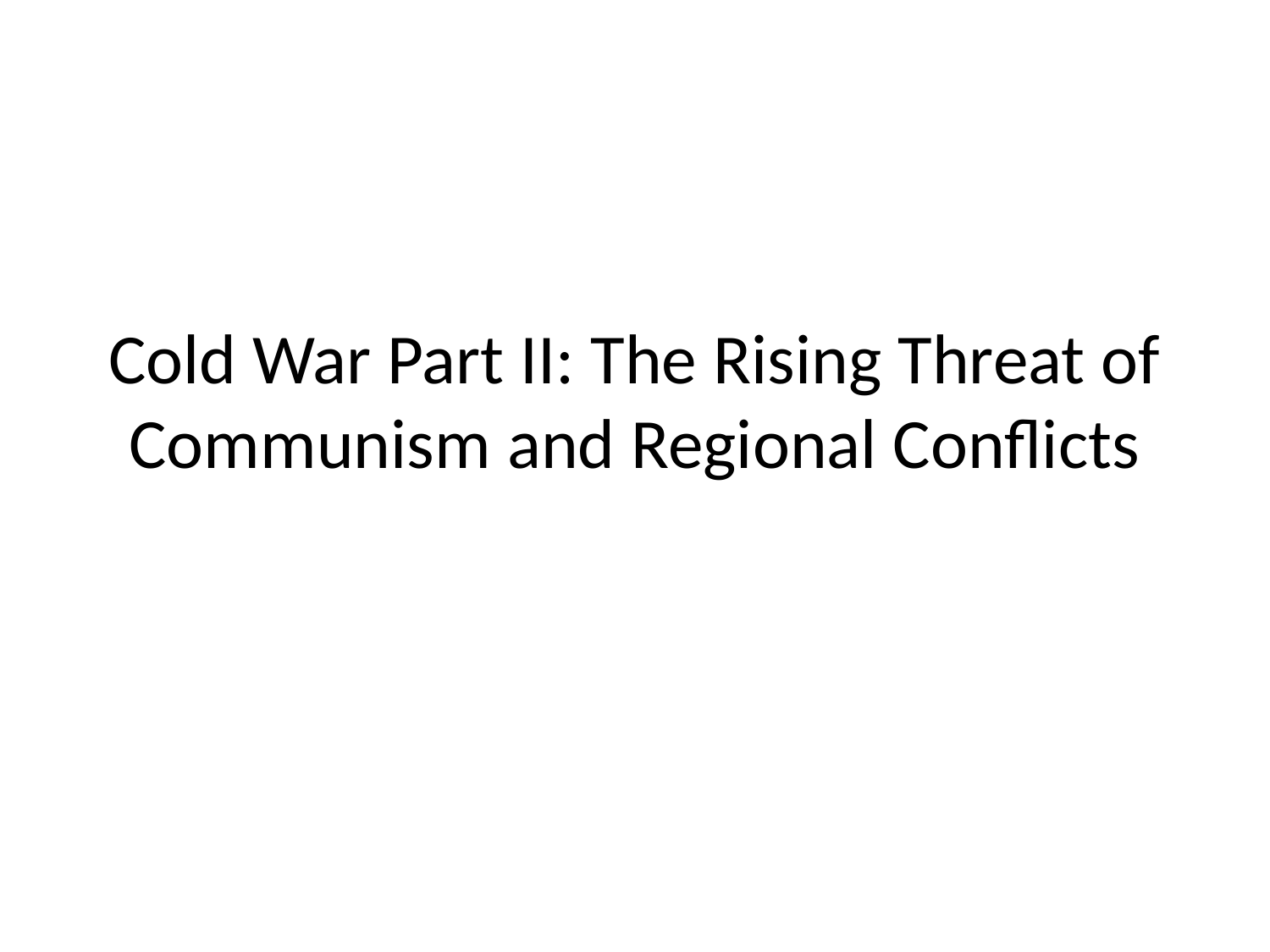

# Cold War Part II: The Rising Threat of Communism and Regional Conflicts